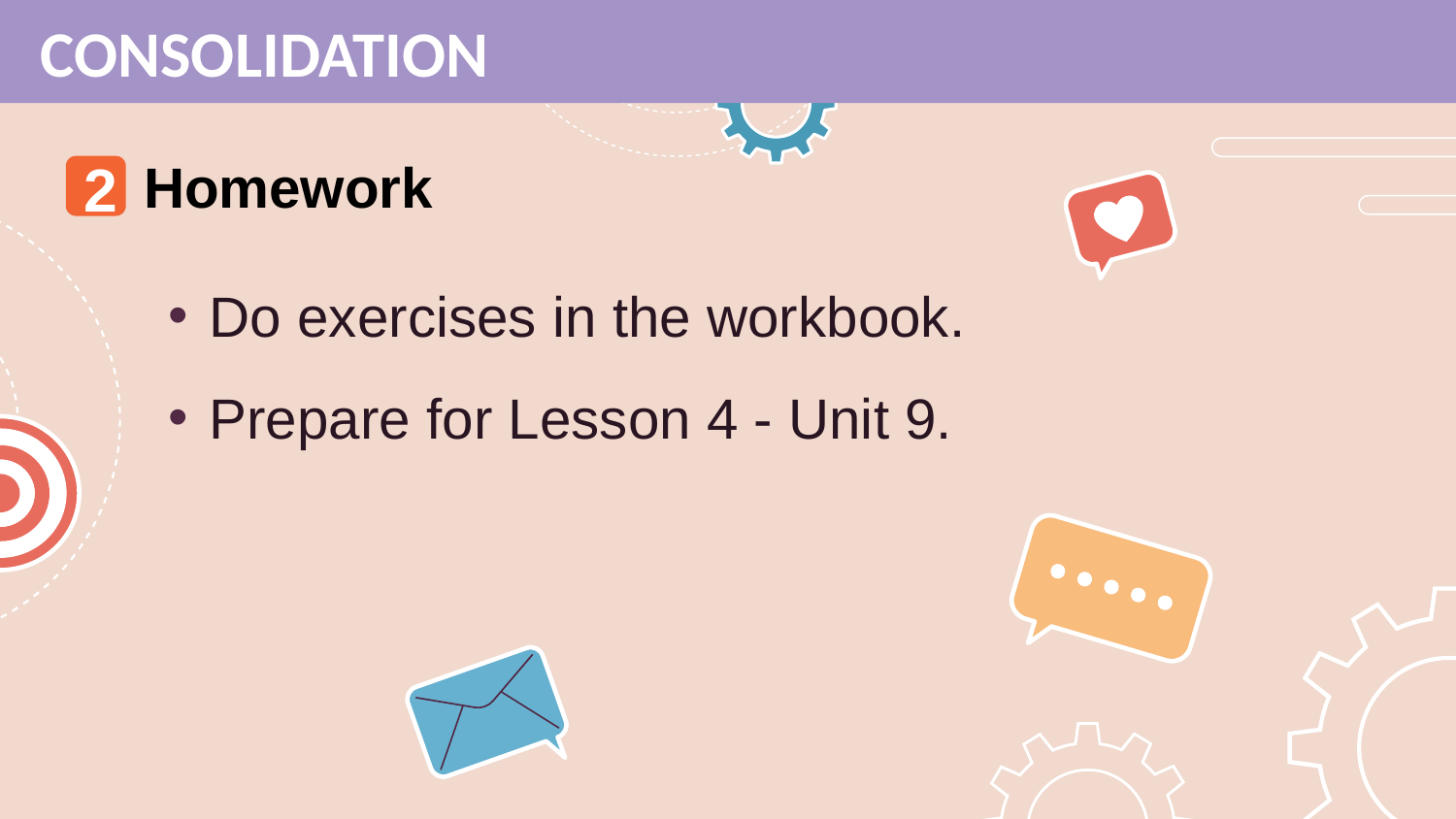

CONSOLIDATION

2
Homework

Do exercises in the workbook.
Prepare for Lesson 4 - Unit 9.